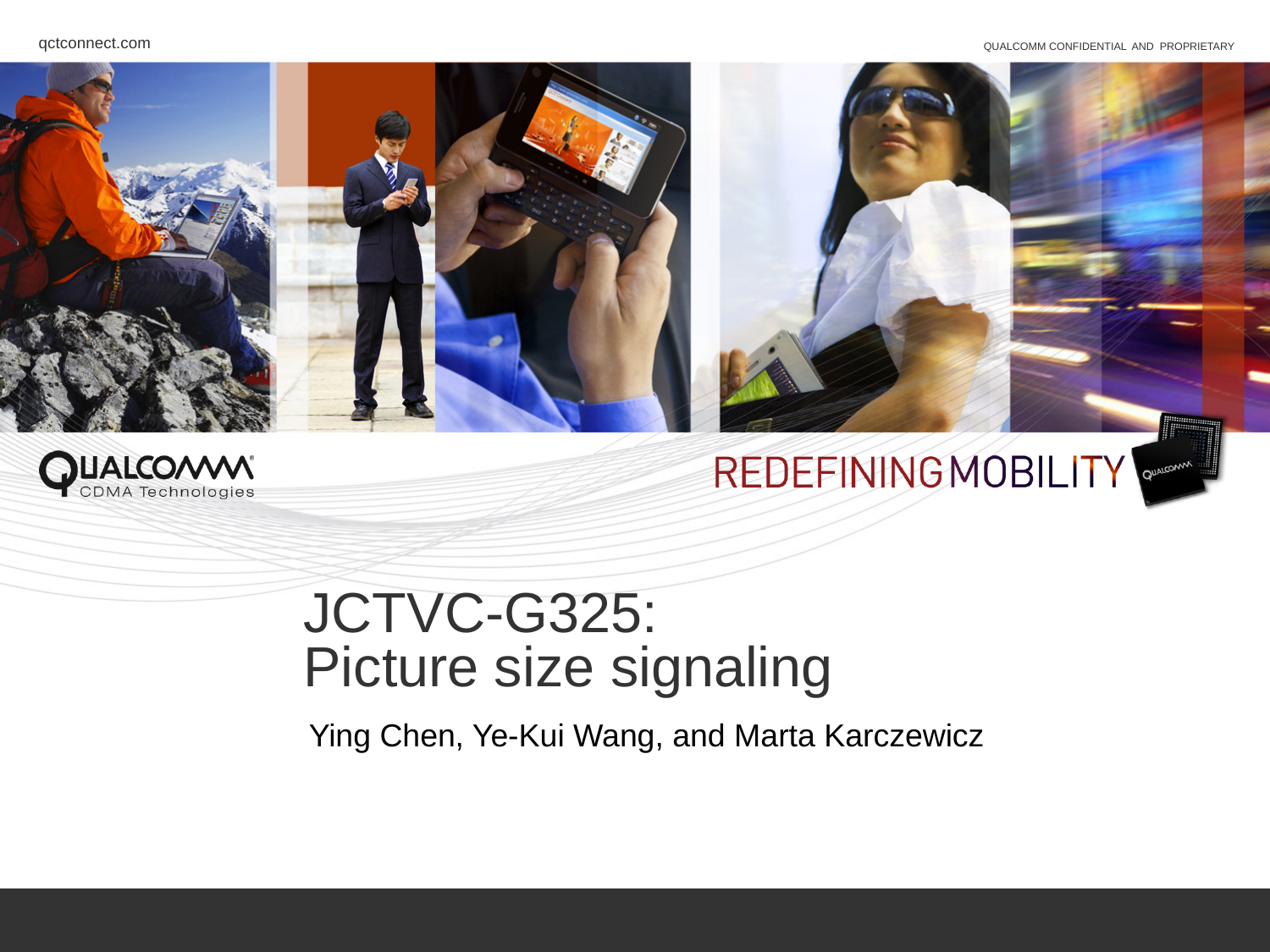

# JCTVC-G325: Picture size signaling
Ying Chen, Ye-Kui Wang, and Marta Karczewicz